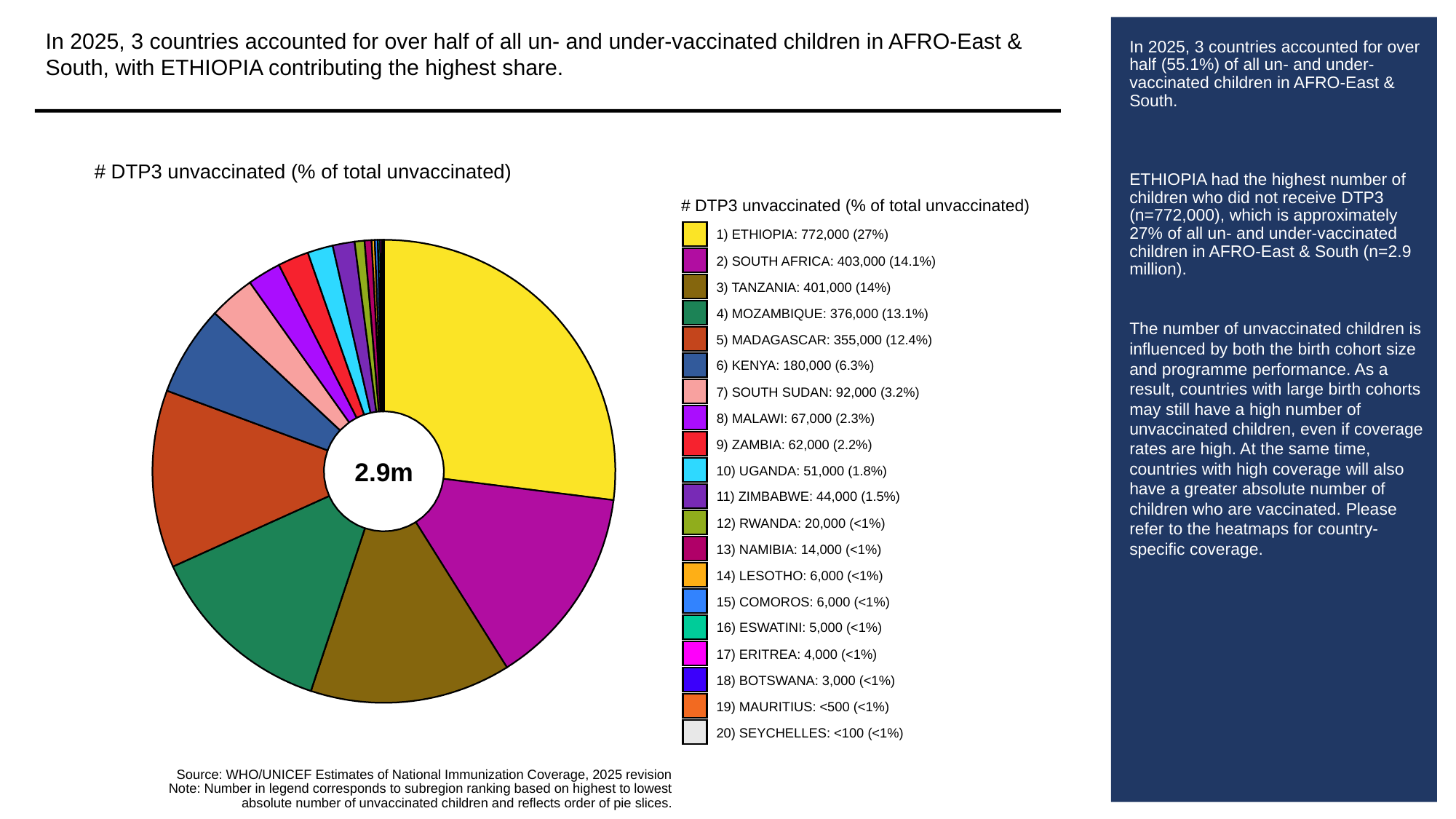

In 2025, 3 countries accounted for over half of all un- and under-vaccinated children in AFRO-East & South, with ETHIOPIA contributing the highest share.
# In 2025, 3 countries accounted for over half (55.1%) of all un- and under-vaccinated children in AFRO-East & South.

ETHIOPIA had the highest number of children who did not receive DTP3 (n=772,000), which is approximately 27% of all un- and under-vaccinated children in AFRO-East & South (n=2.9 million).

The number of unvaccinated children is influenced by both the birth cohort size and programme performance. As a result, countries with large birth cohorts may still have a high number of unvaccinated children, even if coverage rates are high. At the same time, countries with high coverage will also have a greater absolute number of children who are vaccinated. Please refer to the heatmaps for country-specific coverage.

# DTP3 unvaccinated (% of total unvaccinated)
# DTP3 unvaccinated (% of total unvaccinated)

1) ETHIOPIA: 772,000 (27%)

2) SOUTH AFRICA: 403,000 (14.1%)

3) TANZANIA: 401,000 (14%)

4) MOZAMBIQUE: 376,000 (13.1%)

5) MADAGASCAR: 355,000 (12.4%)

6) KENYA: 180,000 (6.3%)

7) SOUTH SUDAN: 92,000 (3.2%)

8) MALAWI: 67,000 (2.3%)

9) ZAMBIA: 62,000 (2.2%)

2.9m
10) UGANDA: 51,000 (1.8%)

11) ZIMBABWE: 44,000 (1.5%)

12) RWANDA: 20,000 (<1%)

13) NAMIBIA: 14,000 (<1%)

14) LESOTHO: 6,000 (<1%)

15) COMOROS: 6,000 (<1%)

16) ESWATINI: 5,000 (<1%)

17) ERITREA: 4,000 (<1%)

18) BOTSWANA: 3,000 (<1%)

19) MAURITIUS: <500 (<1%)

20) SEYCHELLES: <100 (<1%)
Source: WHO/UNICEF Estimates of National Immunization Coverage, 2025 revision
Note: Number in legend corresponds to subregion ranking based on highest to lowest
absolute number of unvaccinated children and reflects order of pie slices.